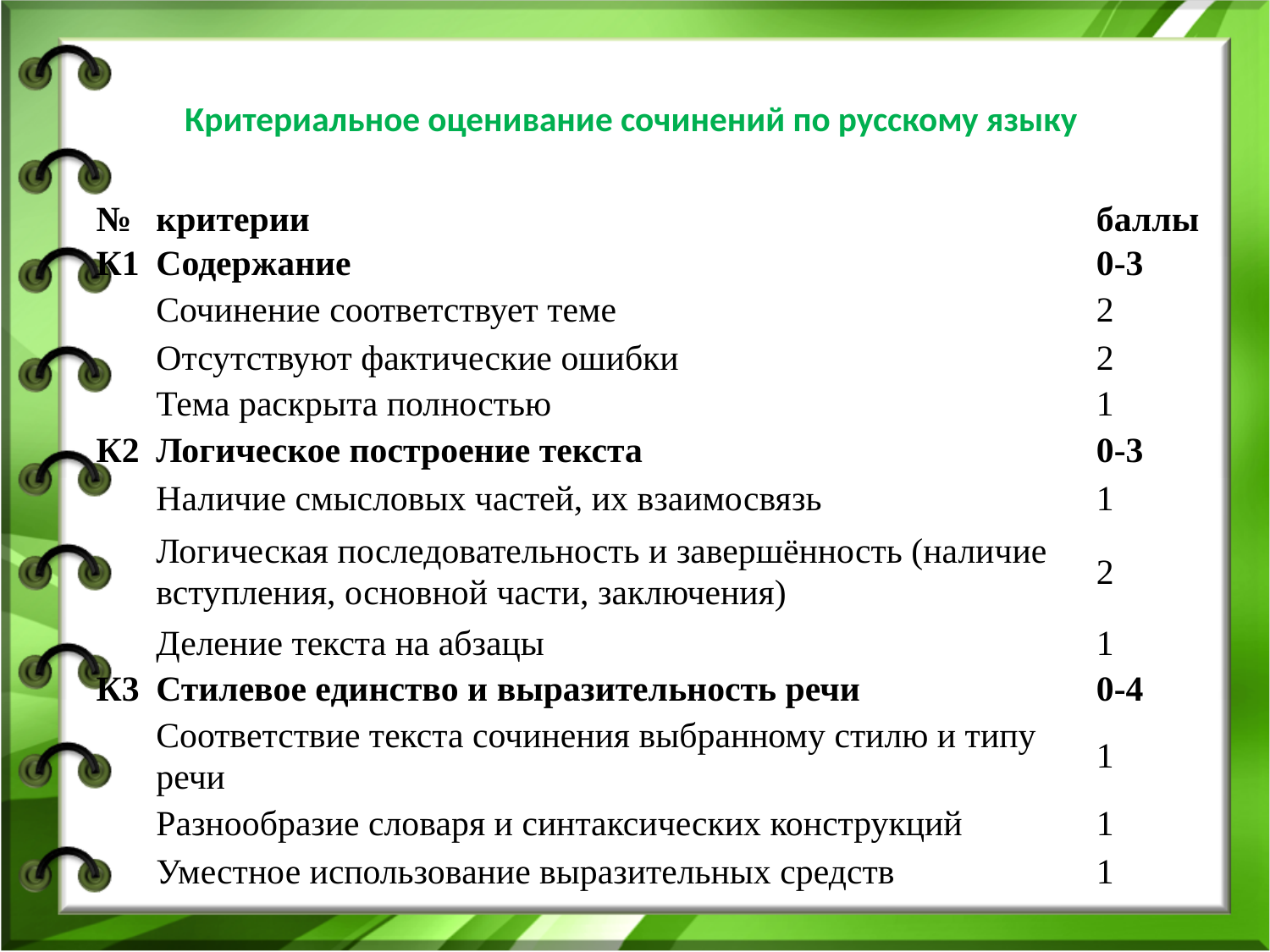

# Критериальное оценивание сочинений по русскому языку
| № | критерии | баллы |
| --- | --- | --- |
| К1 | Содержание | 0-3 |
|  | Сочинение соответствует теме | 2 |
|  | Отсутствуют фактические ошибки | 2 |
|  | Тема раскрыта полностью | 1 |
| К2 | Логическое построение текста | 0-3 |
|  | Наличие смысловых частей, их взаимосвязь | 1 |
|  | Логическая последовательность и завершённость (наличие вступления, основной части, заключения) | 2 |
|  | Деление текста на абзацы | 1 |
| К3 | Стилевое единство и выразительность речи | 0-4 |
|  | Соответствие текста сочинения выбранному стилю и типу речи | 1 |
|  | Разнообразие словаря и синтаксических конструкций | 1 |
|  | Уместное использование выразительных средств | 1 |